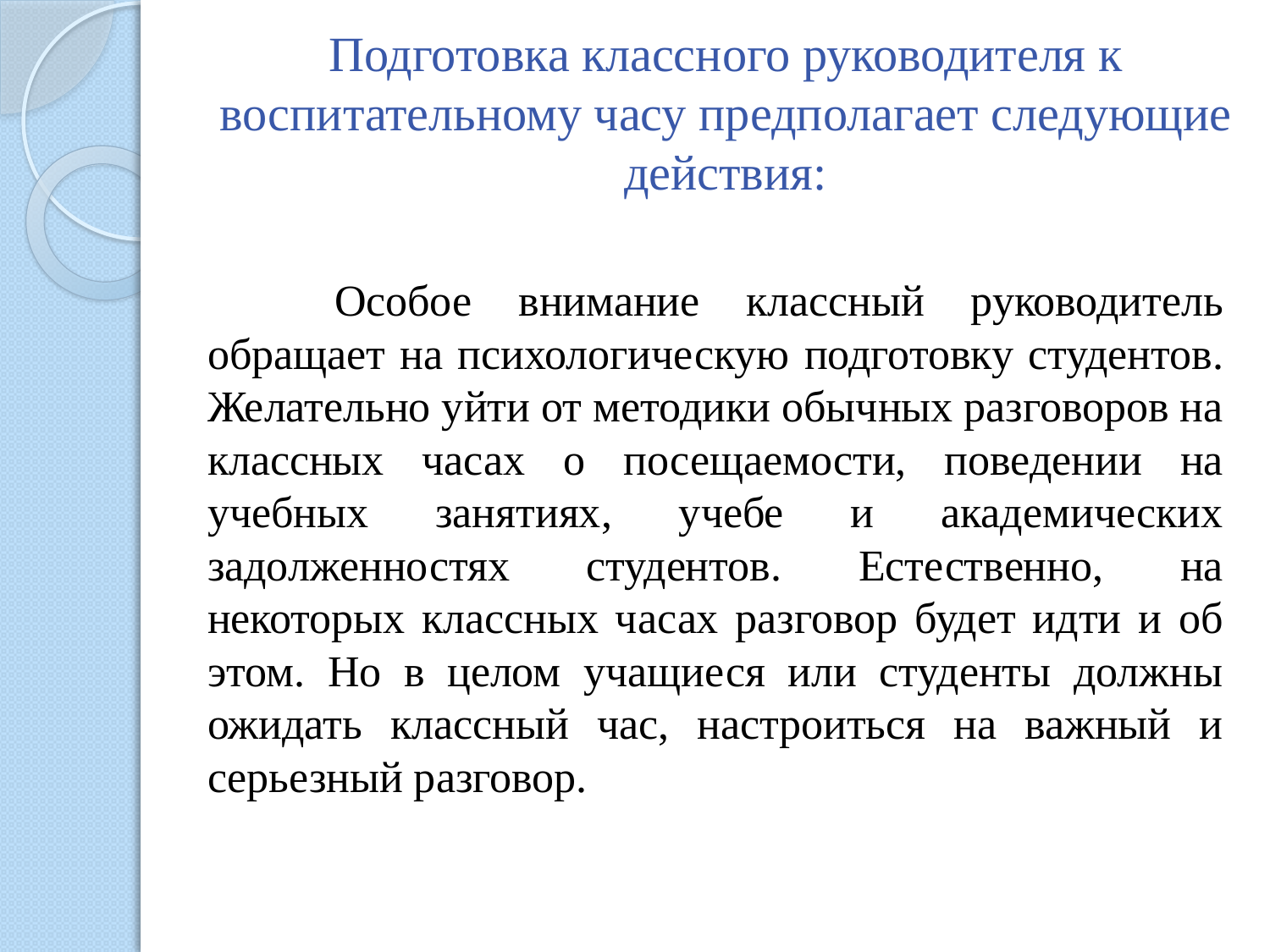

# Подготовка классного руководителя к воспитательному часу предполагает следующие действия:
	Особое внимание классный руководитель обращает на психологическую подготовку студентов. Желательно уйти от методики обычных разговоров на классных часах о посещаемости, поведении на учебных занятиях, учебе и академических задолженностях студентов. Естественно, на некоторых классных часах разговор будет идти и об этом. Но в целом учащиеся или студенты должны ожидать классный час, настроиться на важный и серьезный разговор.